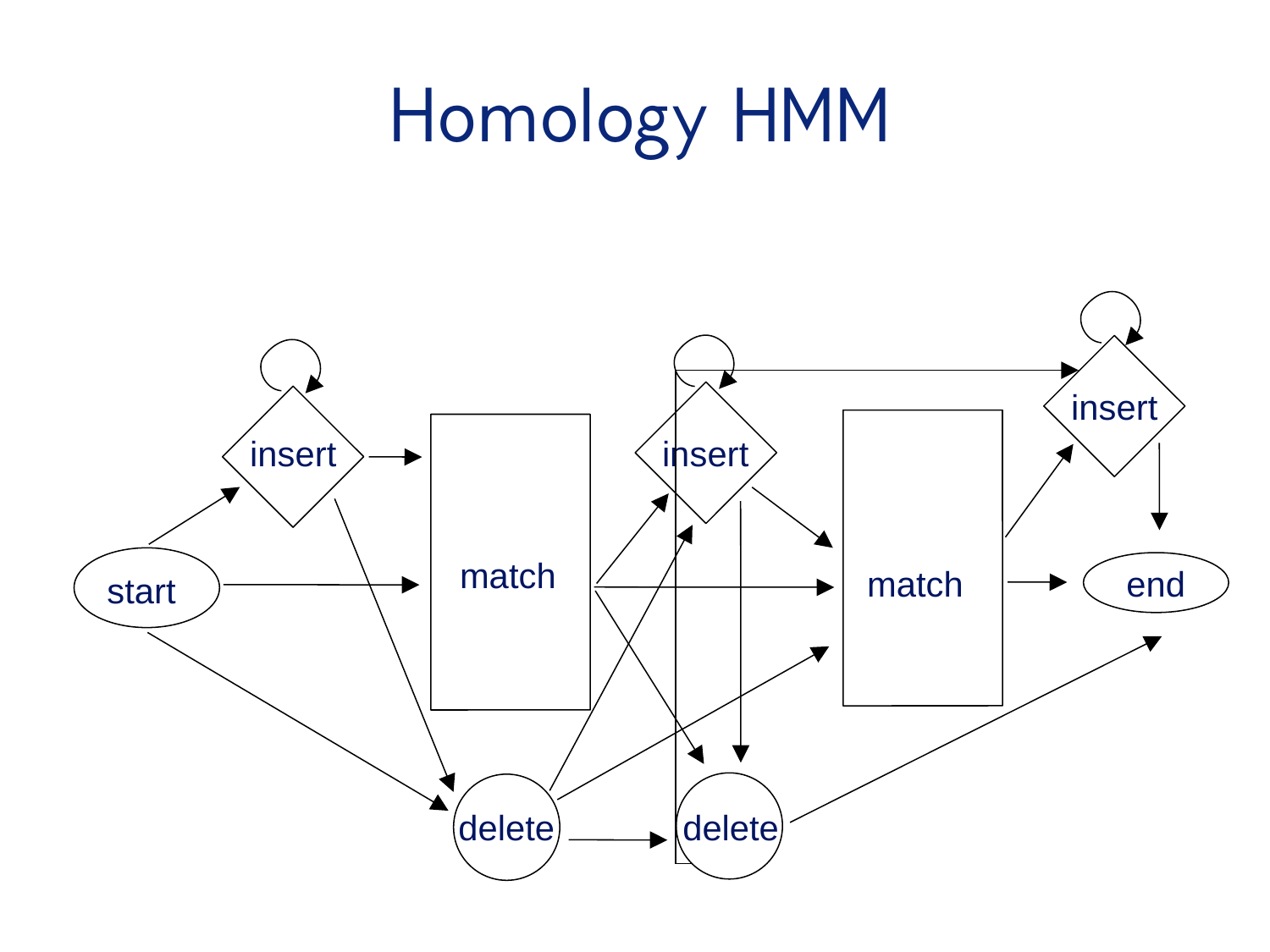

# Homology HMM

insert

insert
insert

end
match
match
start

delete
delete